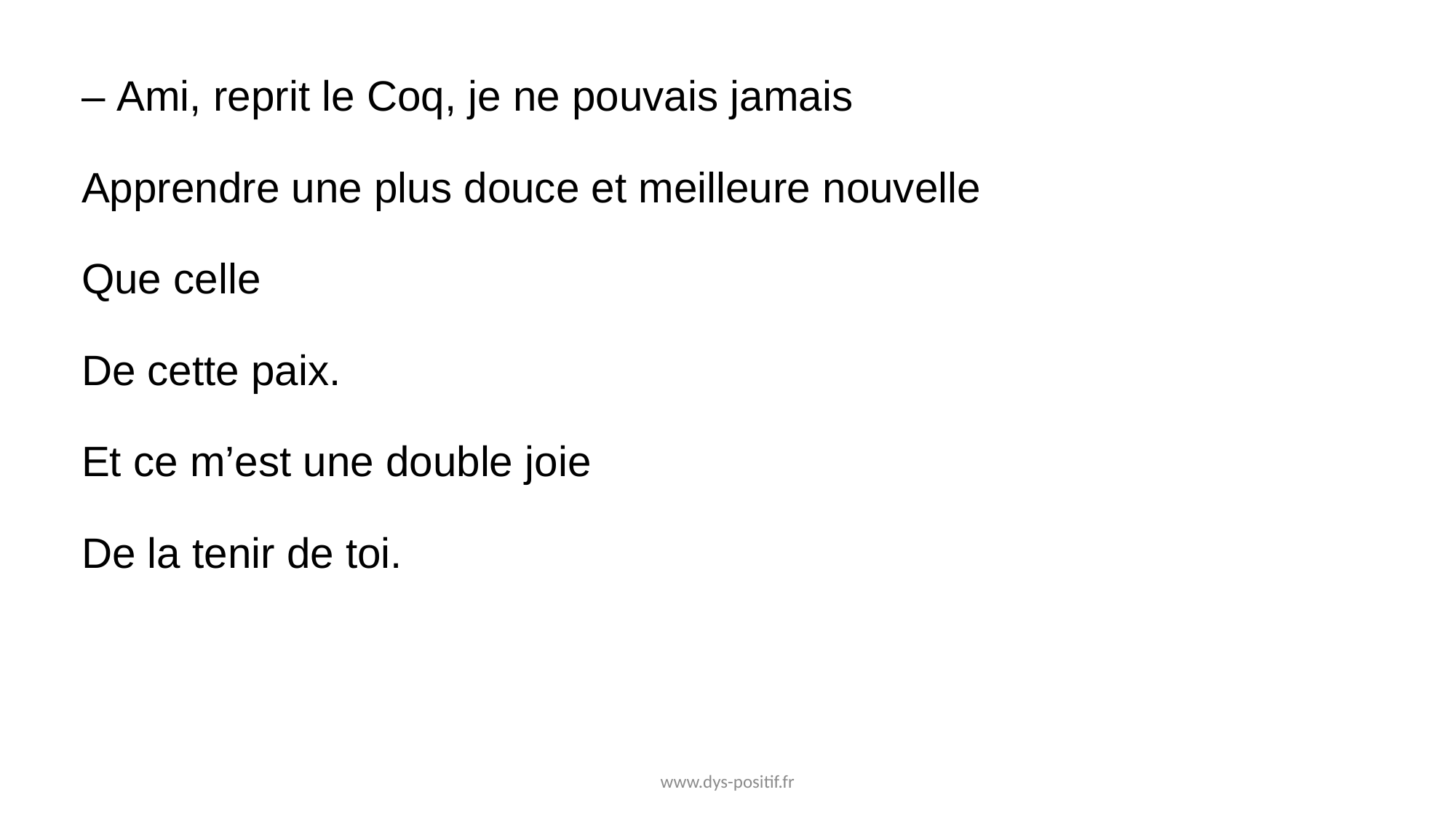

– Ami, reprit le Coq, je ne pouvais jamais
Apprendre une plus douce et meilleure nouvelle
Que celle
De cette paix.
Et ce m’est une double joie
De la tenir de toi.

www.dys-positif.fr